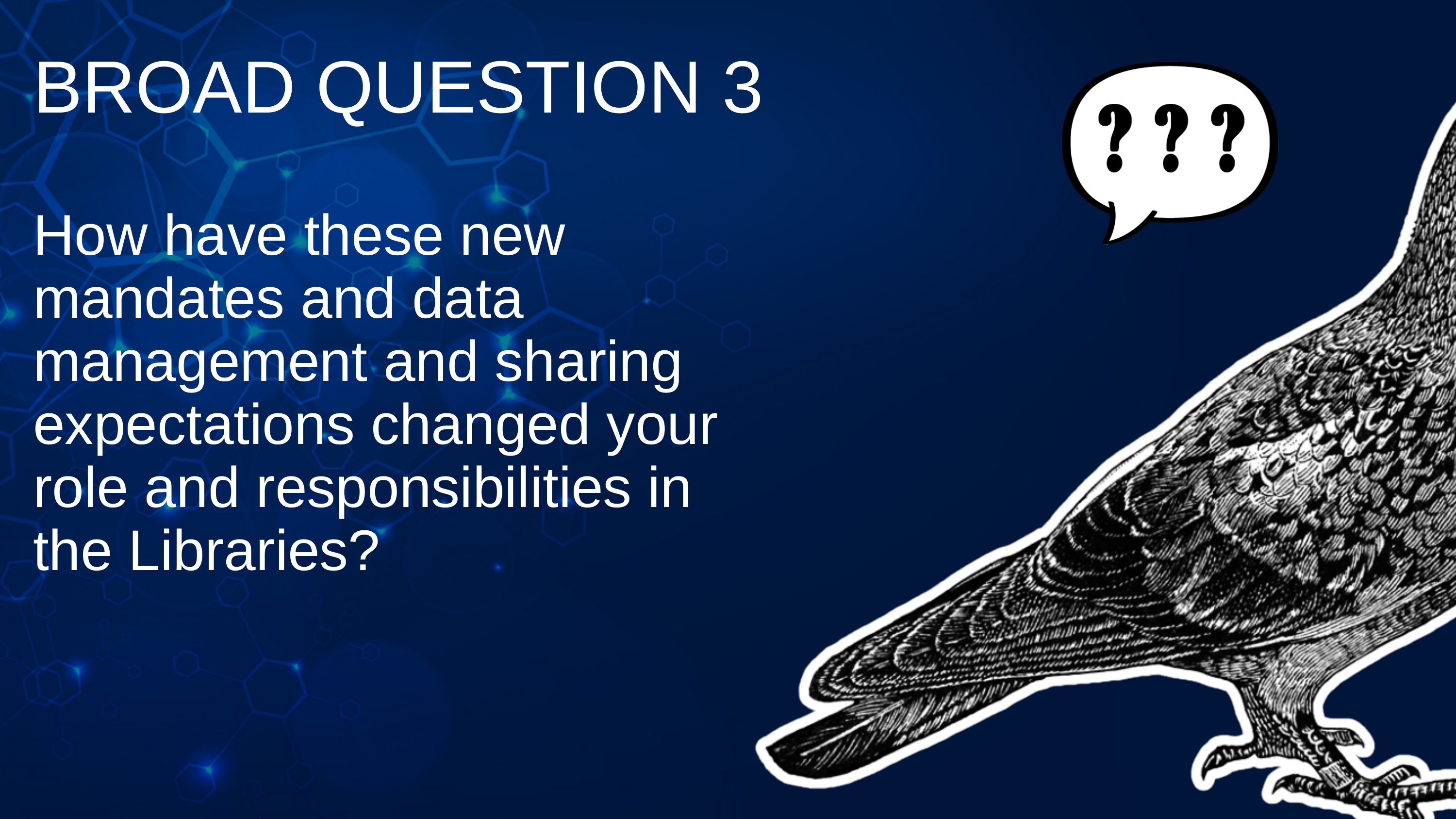

BROAD QUESTION 3

How have these new mandates and data management and sharing expectations changed your role and responsibilities in the Libraries?